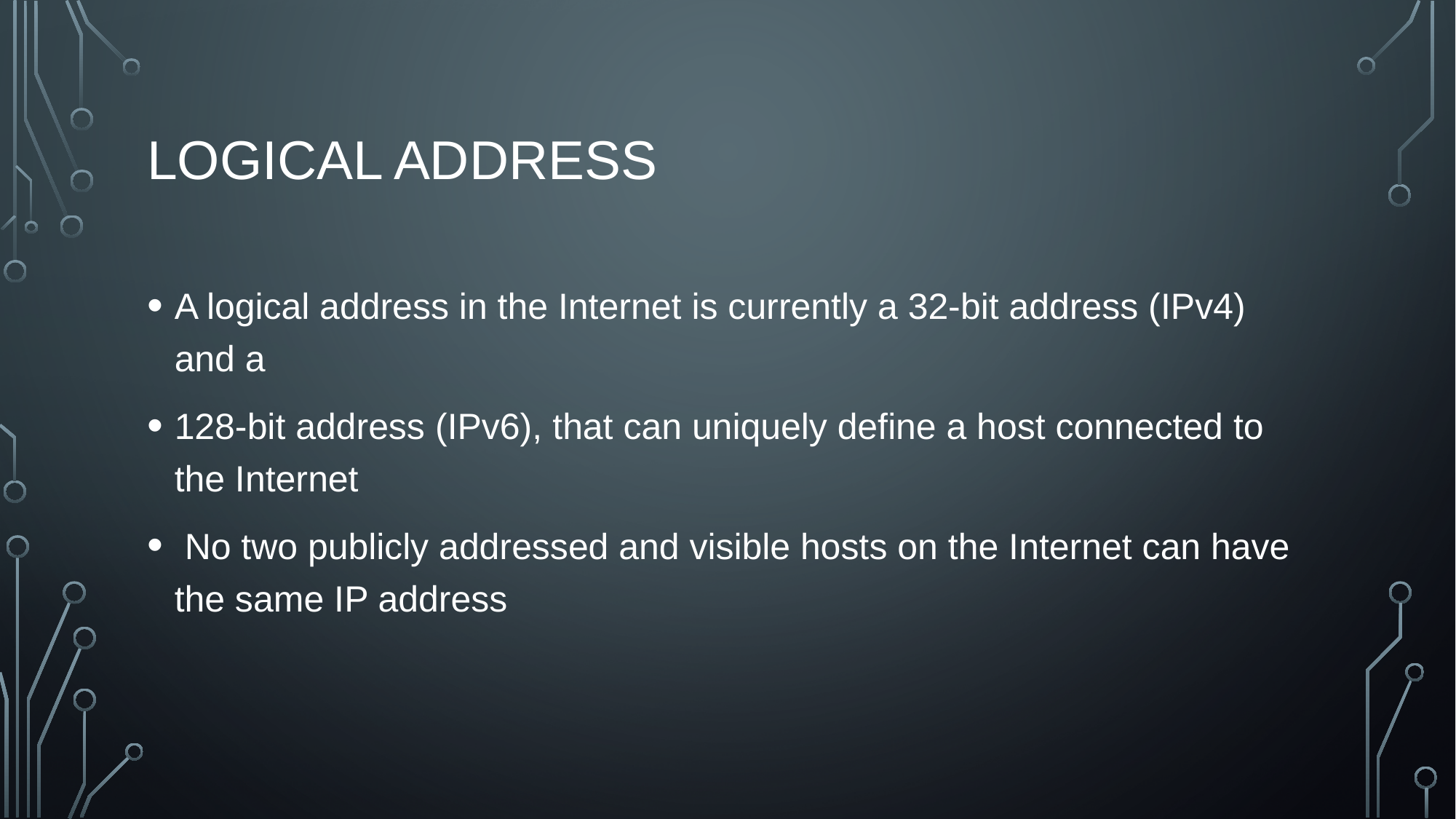

# Logical Address
A logical address in the Internet is currently a 32-bit address (IPv4) and a
128-bit address (IPv6), that can uniquely define a host connected to the Internet
 No two publicly addressed and visible hosts on the Internet can have the same IP address